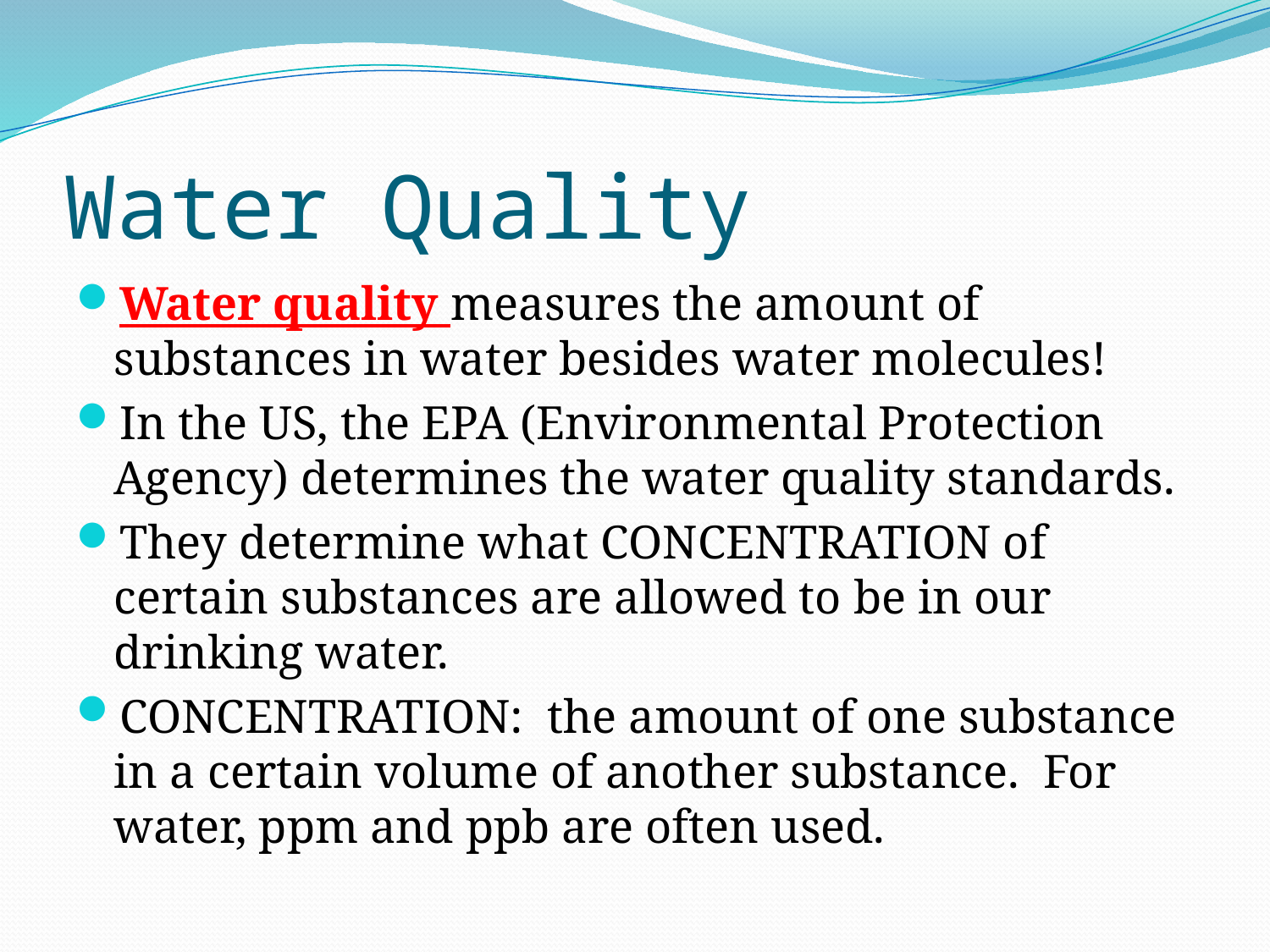

# Water Quality
Water quality measures the amount of substances in water besides water molecules!
In the US, the EPA (Environmental Protection Agency) determines the water quality standards.
They determine what CONCENTRATION of certain substances are allowed to be in our drinking water.
CONCENTRATION:  the amount of one substance in a certain volume of another substance.  For water, ppm and ppb are often used.